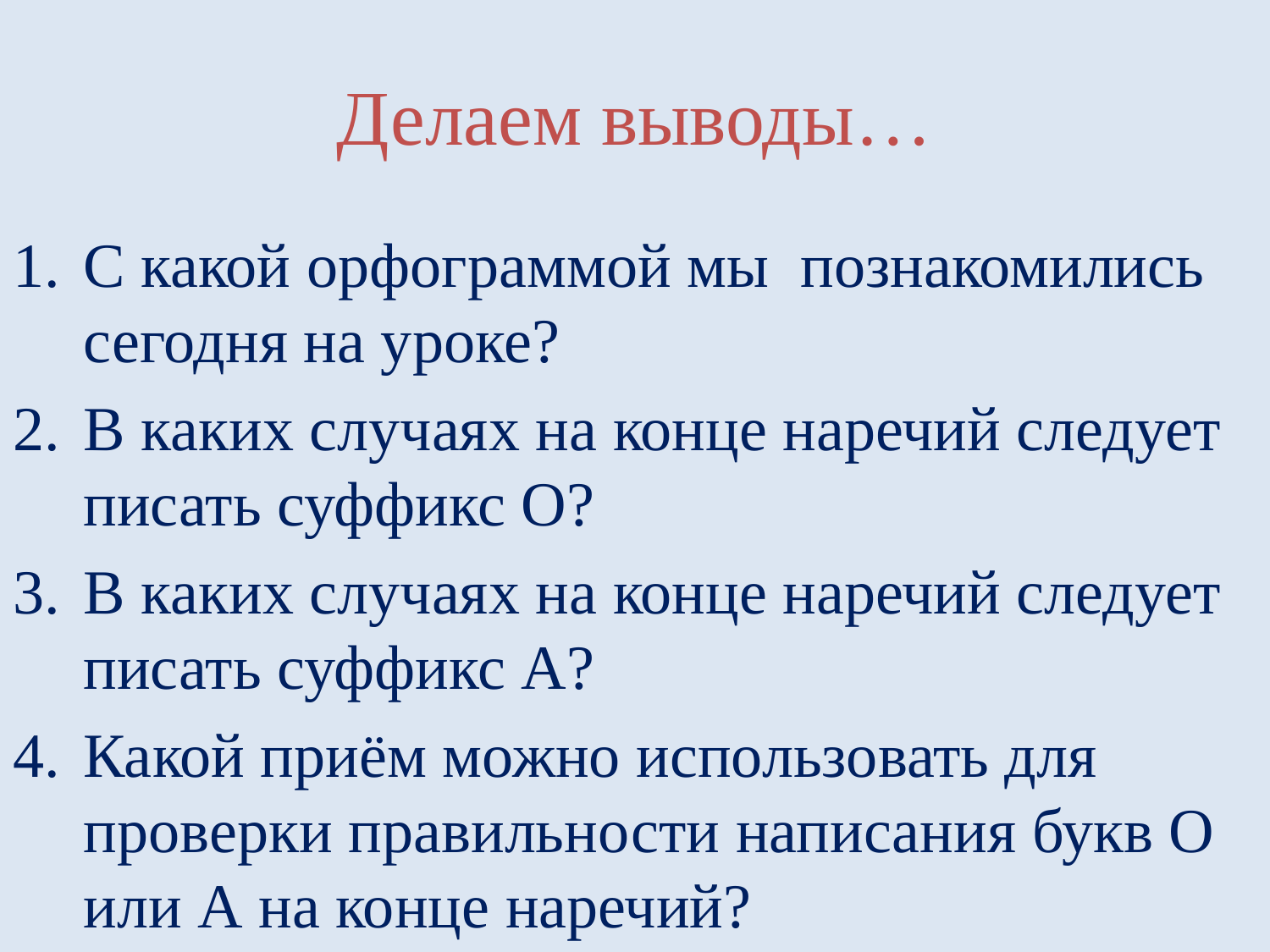

# Делаем выводы…
С какой орфограммой мы  познакомились сегодня на уроке?
В каких случаях на конце наречий следует писать суффикс О?
В каких случаях на конце наречий следует писать суффикс А?
Какой приём можно использовать для проверки правильности написания букв О или А на конце наречий?